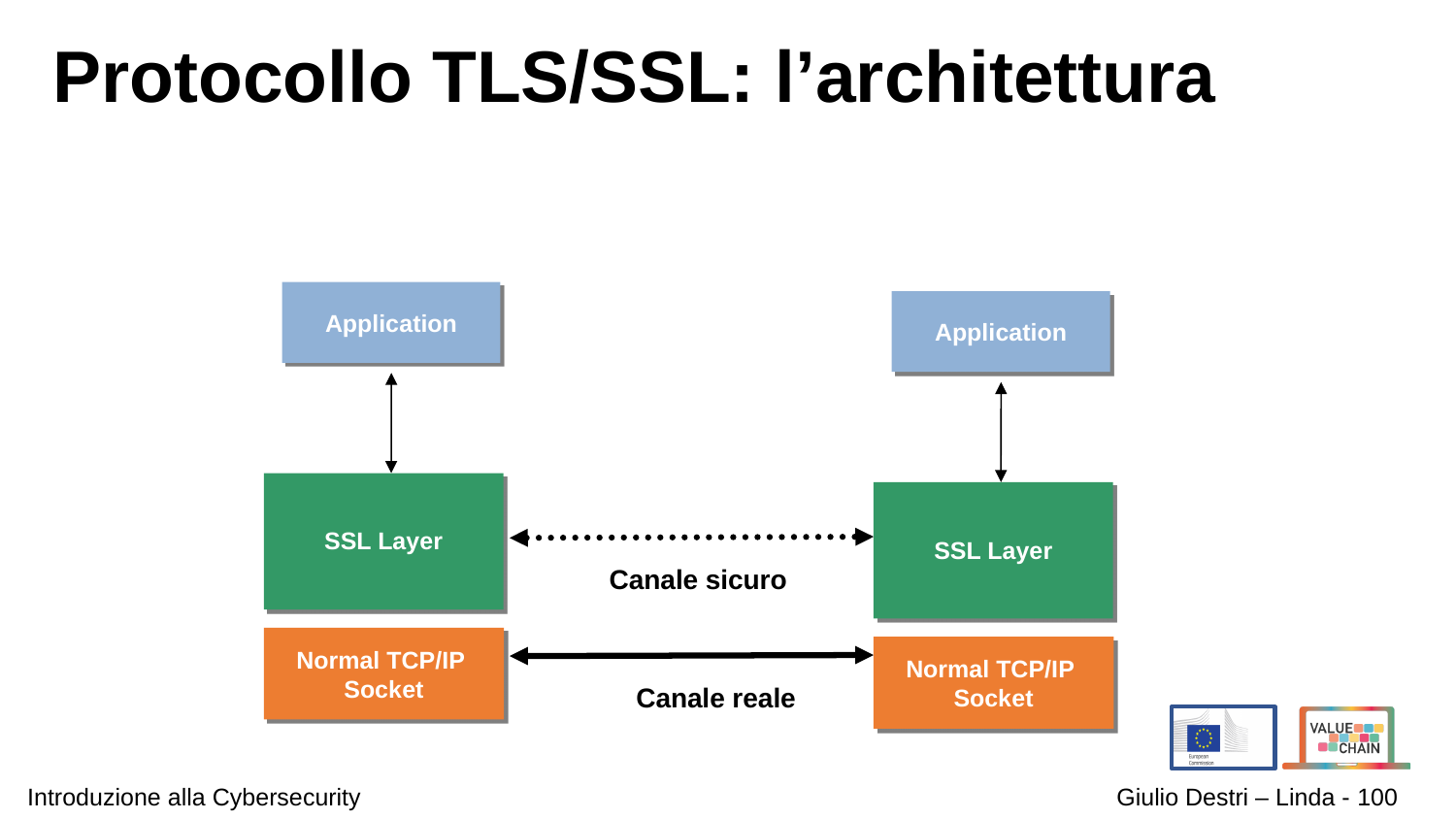

# Protocollo TLS/SSL: l’architettura
Application
Application

SSL Layer

SSL Layer

Canale sicuro
Normal TCP/IP
Socket
Normal TCP/IP
Socket
Canale reale